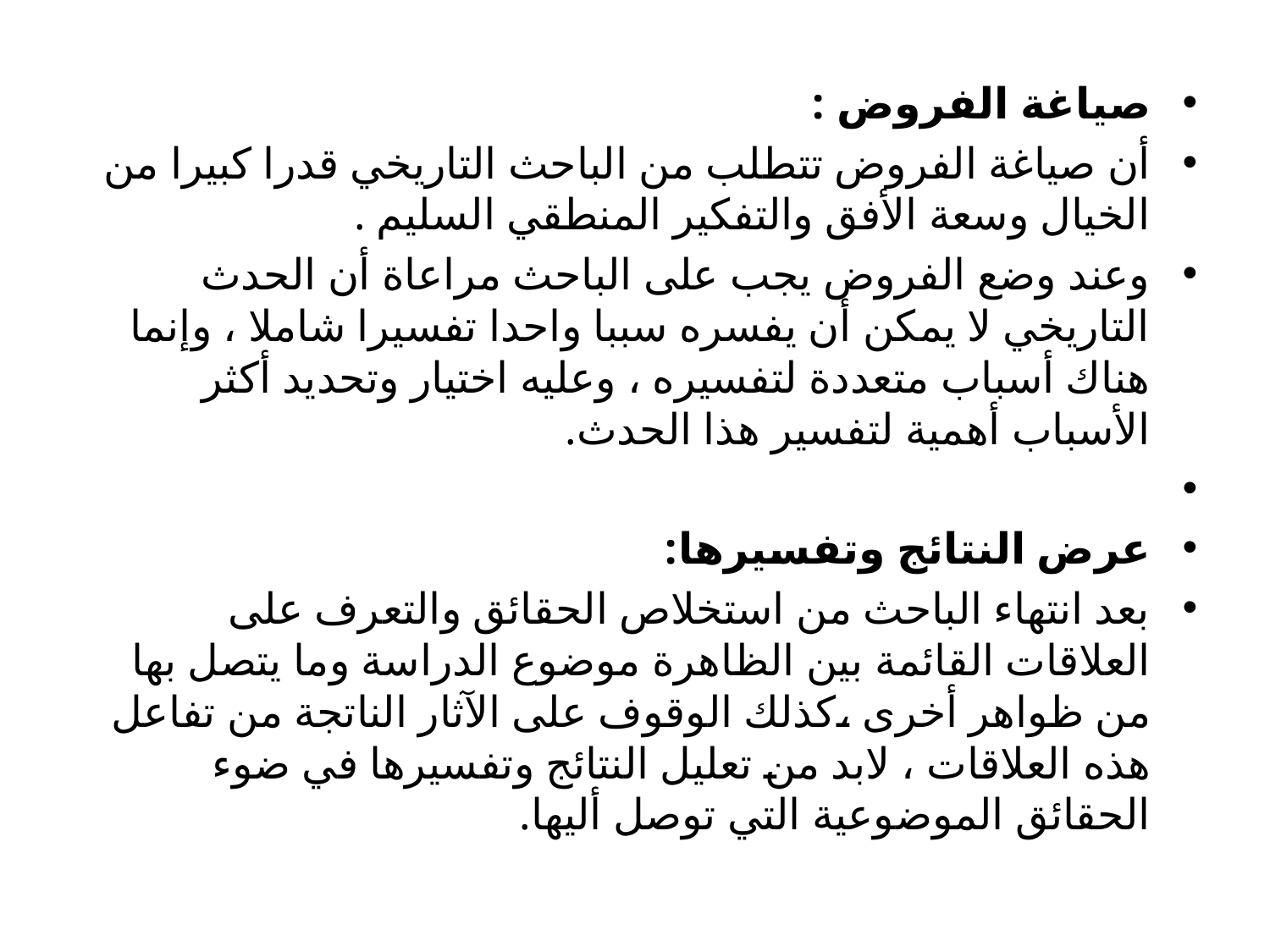

صياغة الفروض :
أن صياغة الفروض تتطلب من الباحث التاريخي قدرا كبيرا من الخيال وسعة الأفق والتفكير المنطقي السليم .
وعند وضع الفروض يجب على الباحث مراعاة أن الحدث التاريخي لا يمكن أن يفسره سببا واحدا تفسيرا شاملا ، وإنما هناك أسباب متعددة لتفسيره ، وعليه اختيار وتحديد أكثر الأسباب أهمية لتفسير هذا الحدث.

عرض النتائج وتفسيرها:
	بعد انتهاء الباحث من استخلاص الحقائق والتعرف على العلاقات القائمة بين الظاهرة موضوع الدراسة وما يتصل بها من ظواهر أخرى ،كذلك الوقوف على الآثار الناتجة من تفاعل هذه العلاقات ، لابد من تعليل النتائج وتفسيرها في ضوء الحقائق الموضوعية التي توصل أليها.